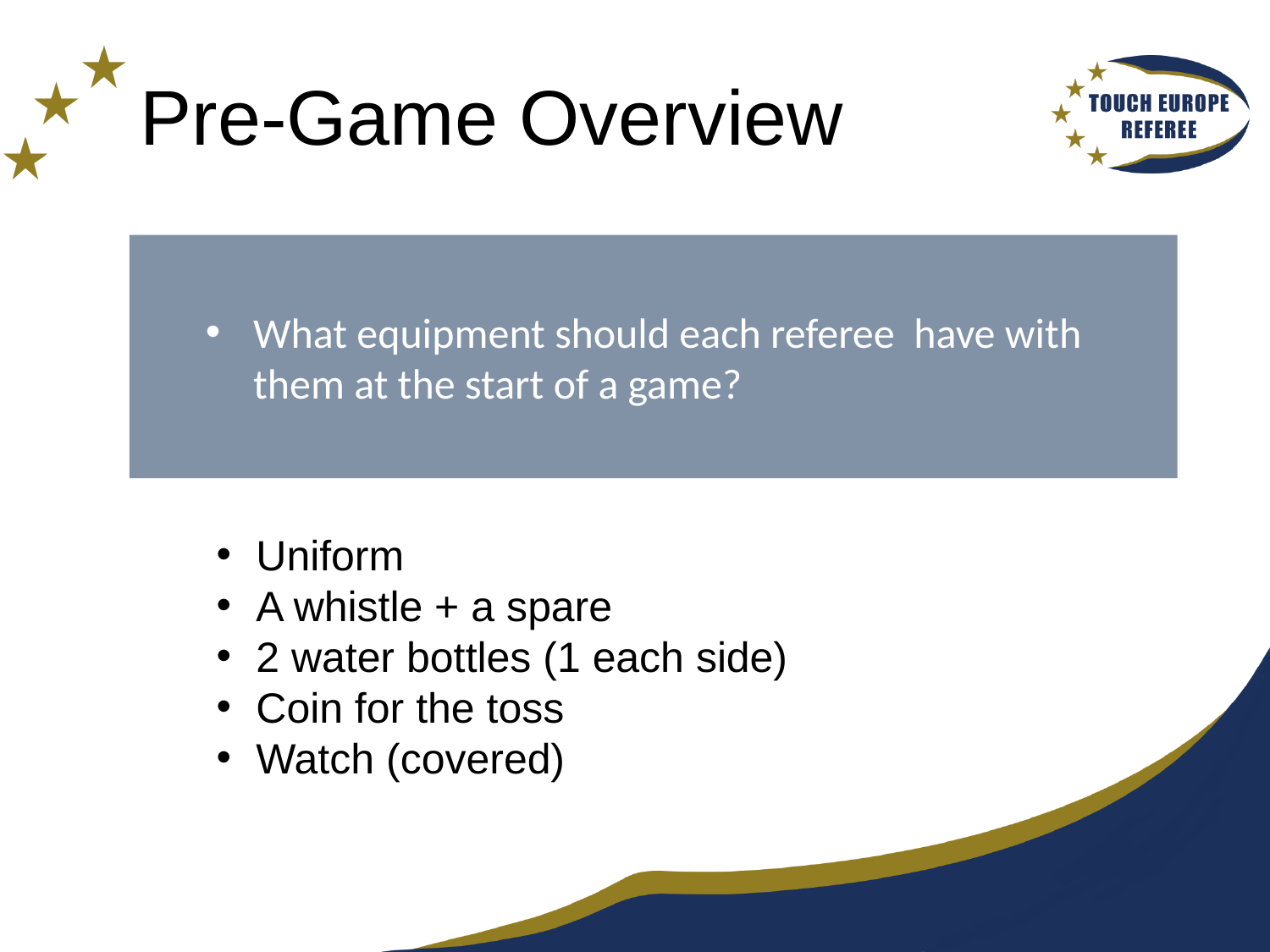

# Pre-Game Overview
What equipment should each referee  have with them at the start of a game?
Uniform
A whistle + a spare
2 water bottles (1 each side)
Coin for the toss
Watch (covered)